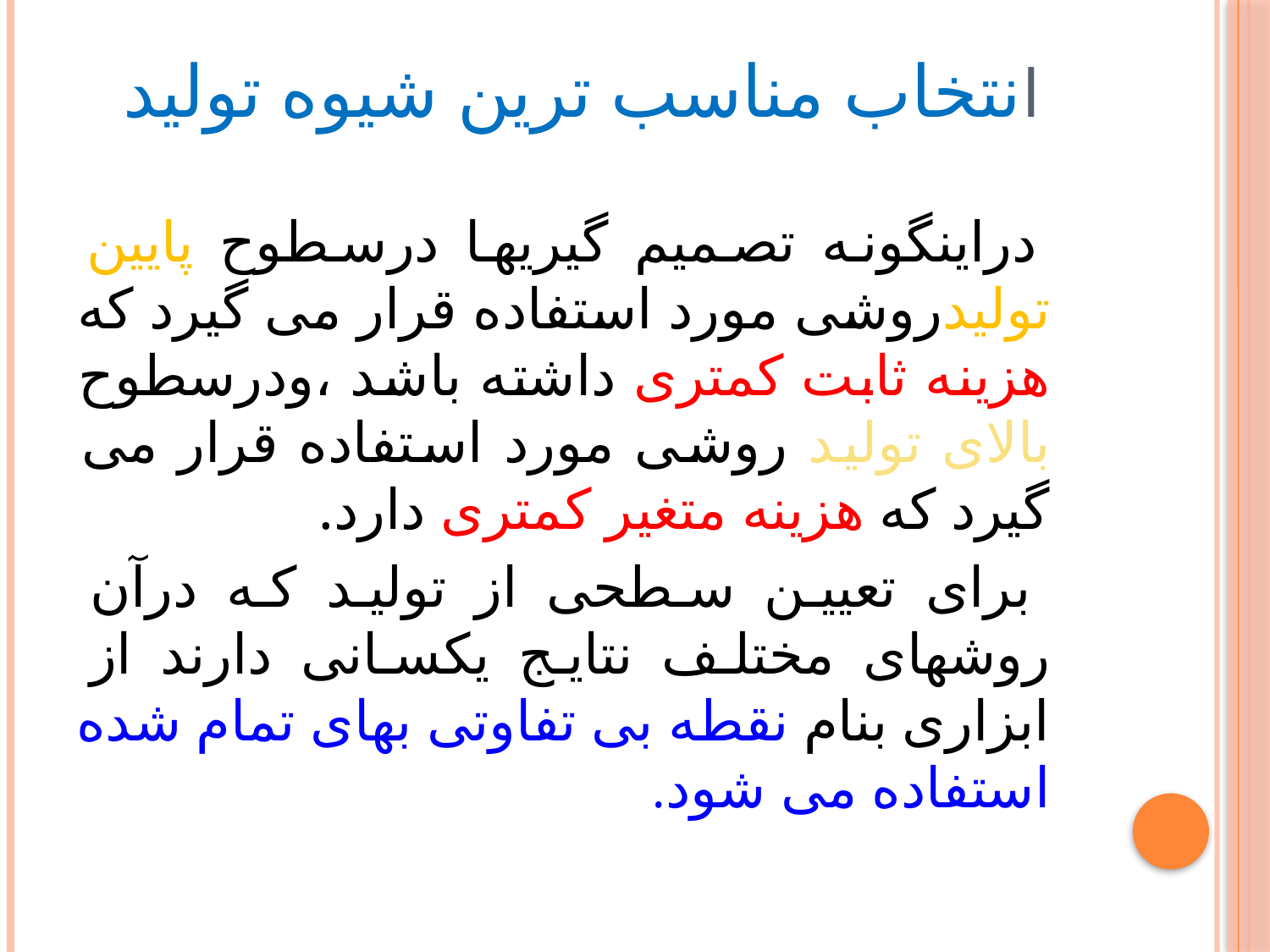

# انتخاب مناسب ترین شیوه تولید

  دراینگونه تصمیم گیریها درسطوح پایین تولیدروشی مورد استفاده قرار می گیرد که هزینه ثابت کمتری داشته باشد ،ودرسطوح بالای تولید روشی مورد استفاده قرار می گیرد که هزینه متغیر کمتری دارد.
  برای تعیین سطحی از تولید که درآن روشهای مختلف نتایج یکسانی دارند از ابزاری بنام نقطه بی تفاوتی بهای تمام شده استفاده می شود.